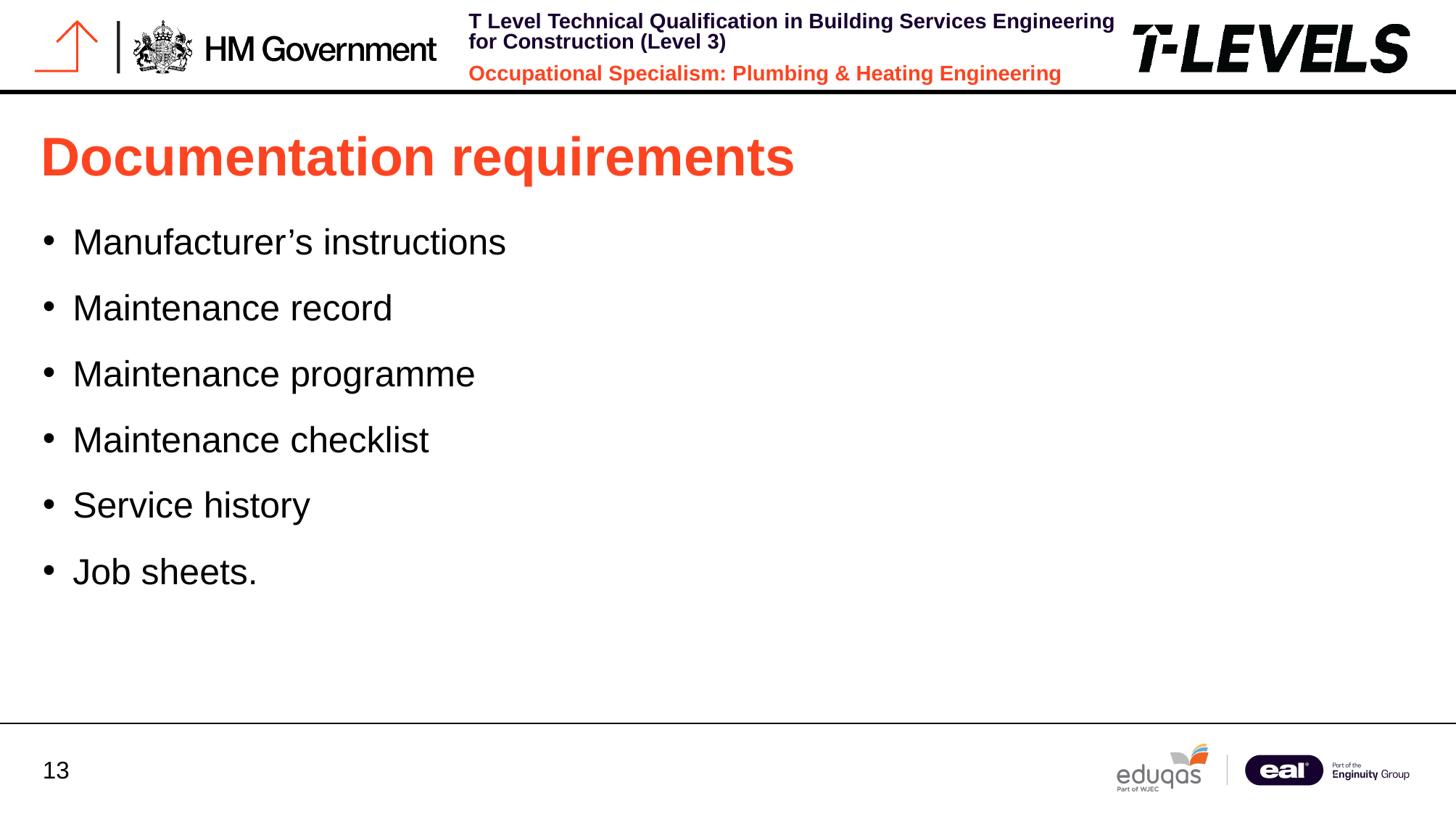

# Documentation requirements
Manufacturer’s instructions
Maintenance record
Maintenance programme
Maintenance checklist
Service history
Job sheets.